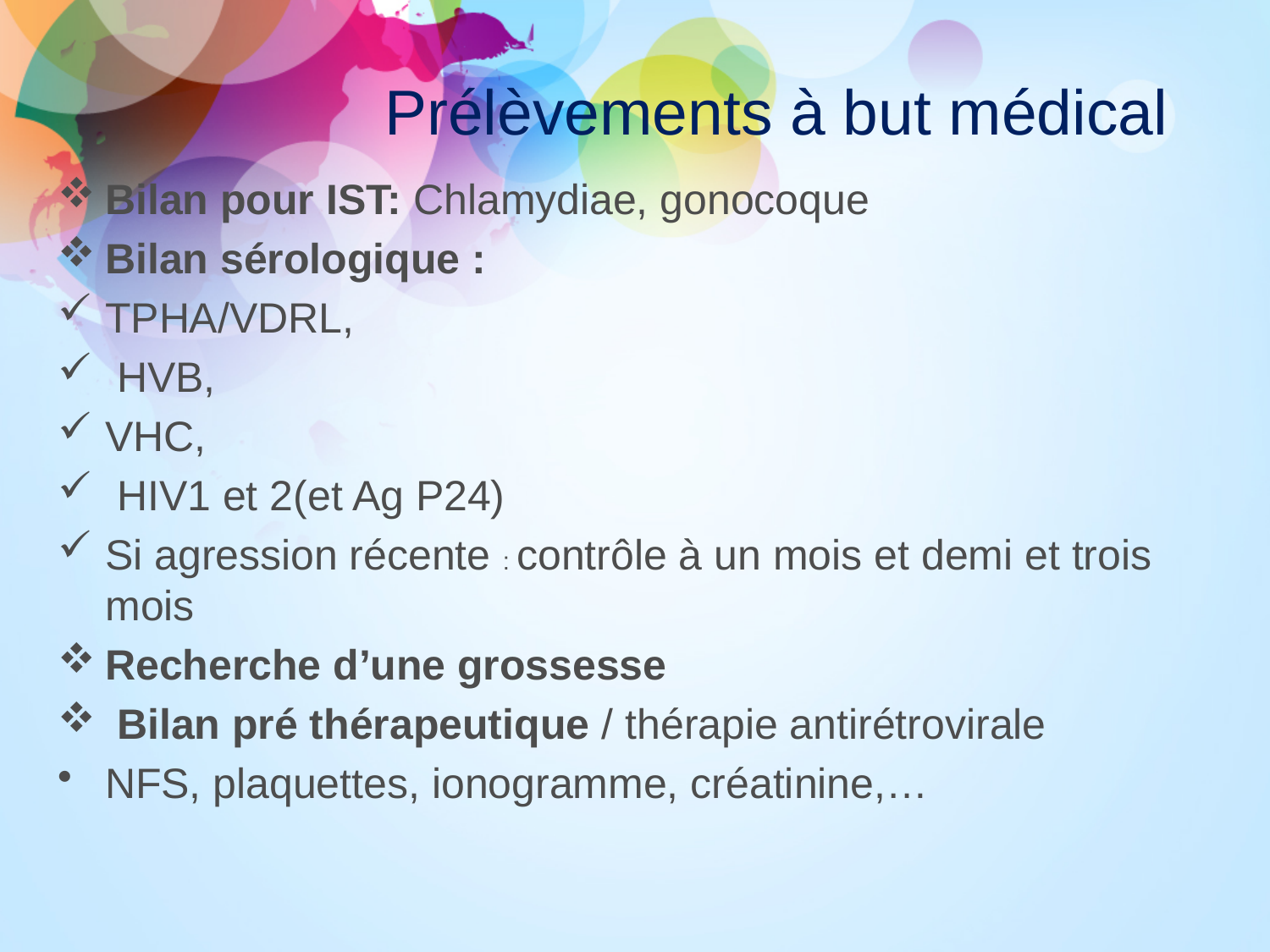

# Prélèvements à but médical
Bilan pour IST: Chlamydiae, gonocoque
Bilan sérologique :
TPHA/VDRL,
 HVB,
VHC,
 HIV1 et 2(et Ag P24)
Si agression récente : contrôle à un mois et demi et trois mois
Recherche d’une grossesse
 Bilan pré thérapeutique / thérapie antirétrovirale
NFS, plaquettes, ionogramme, créatinine,…